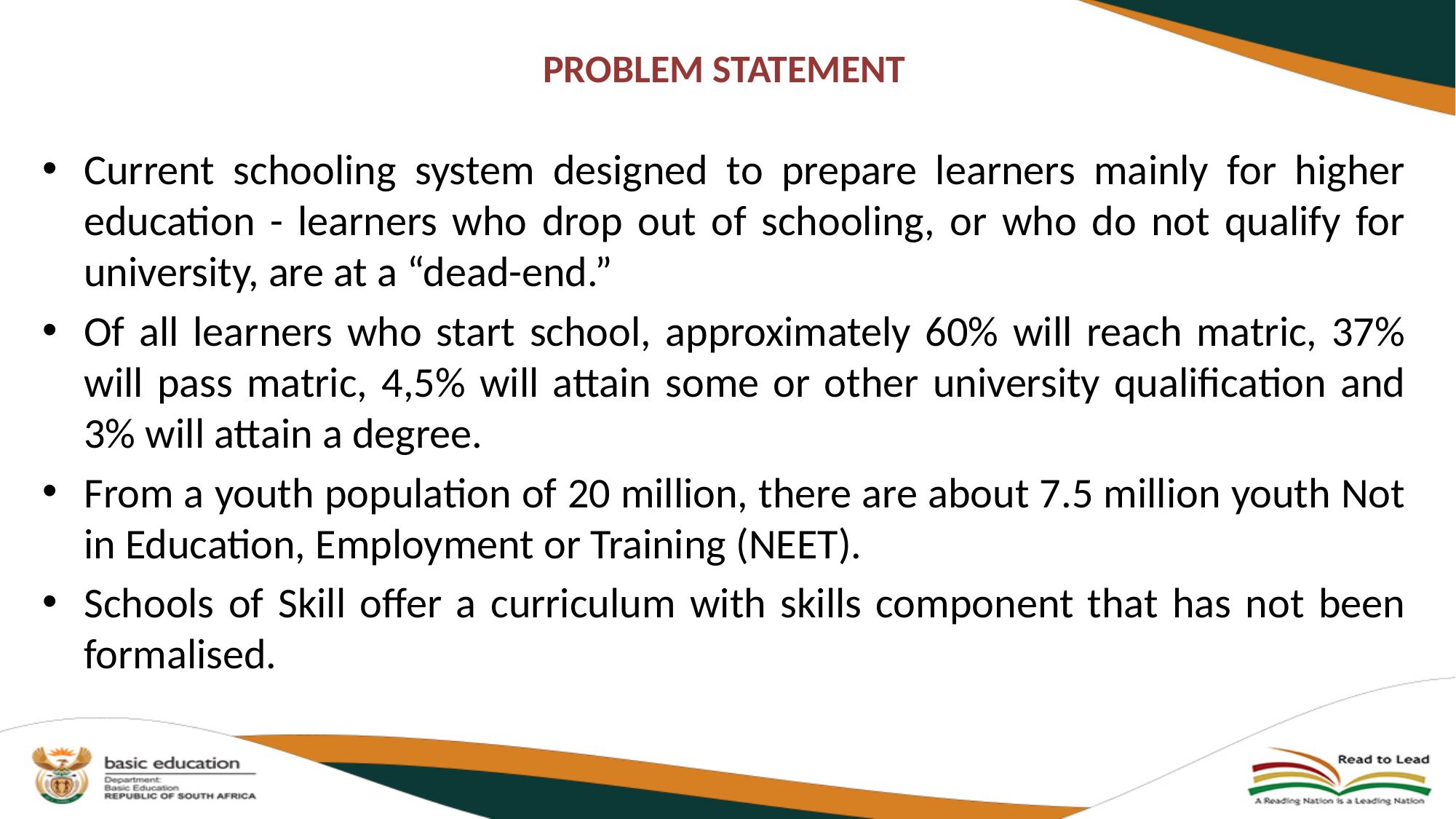

# PROBLEM STATEMENT
Current schooling system designed to prepare learners mainly for higher education - learners who drop out of schooling, or who do not qualify for university, are at a “dead-end.”
Of all learners who start school, approximately 60% will reach matric, 37% will pass matric, 4,5% will attain some or other university qualification and 3% will attain a degree.
From a youth population of 20 million, there are about 7.5 million youth Not in Education, Employment or Training (NEET).
Schools of Skill offer a curriculum with skills component that has not been formalised.